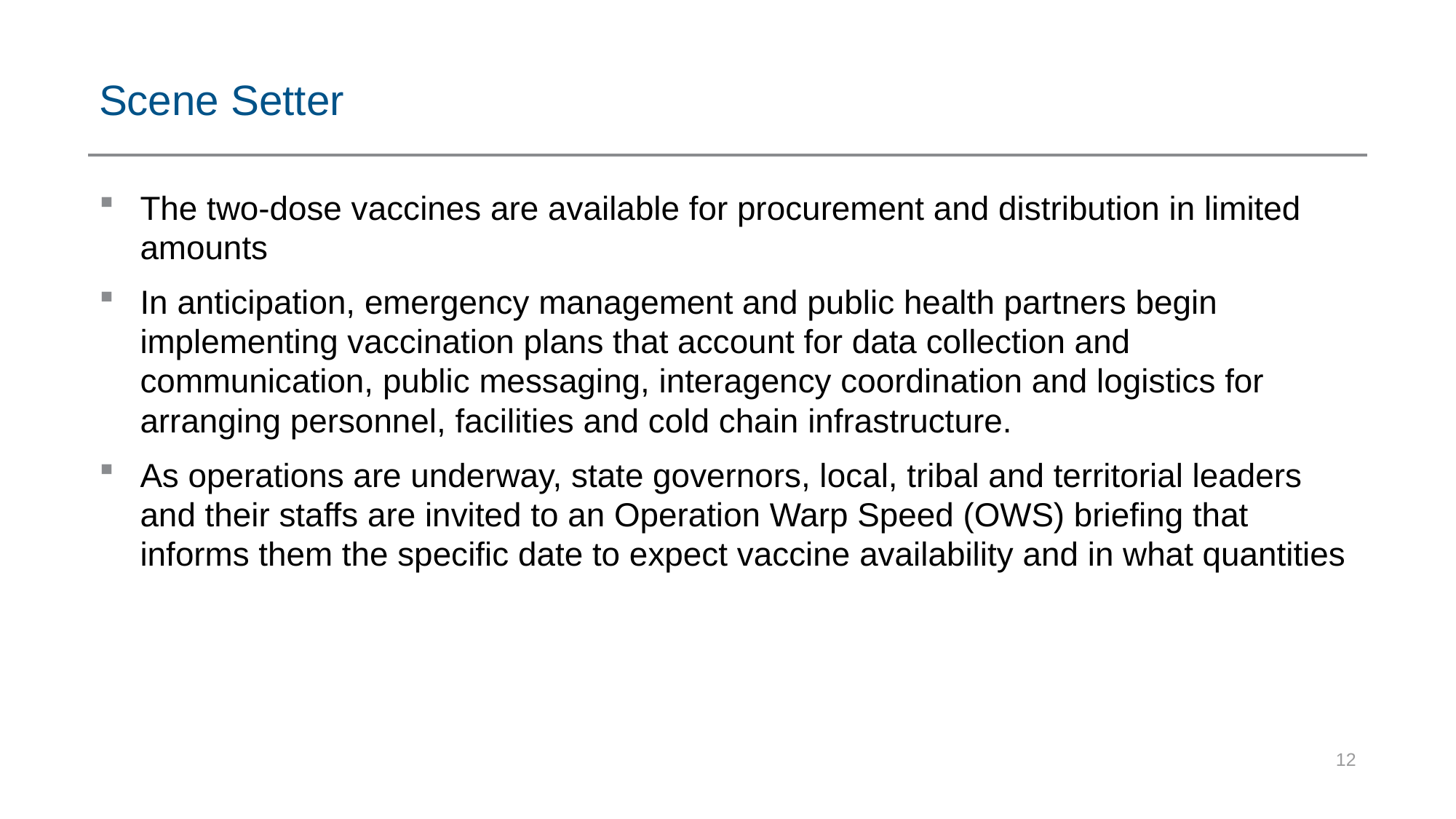

# Scene Setter
The two-dose vaccines are available for procurement and distribution in limited amounts
In anticipation, emergency management and public health partners begin implementing vaccination plans that account for data collection and communication, public messaging, interagency coordination and logistics for arranging personnel, facilities and cold chain infrastructure.
As operations are underway, state governors, local, tribal and territorial leaders and their staffs are invited to an Operation Warp Speed (OWS) briefing that informs them the specific date to expect vaccine availability and in what quantities
12